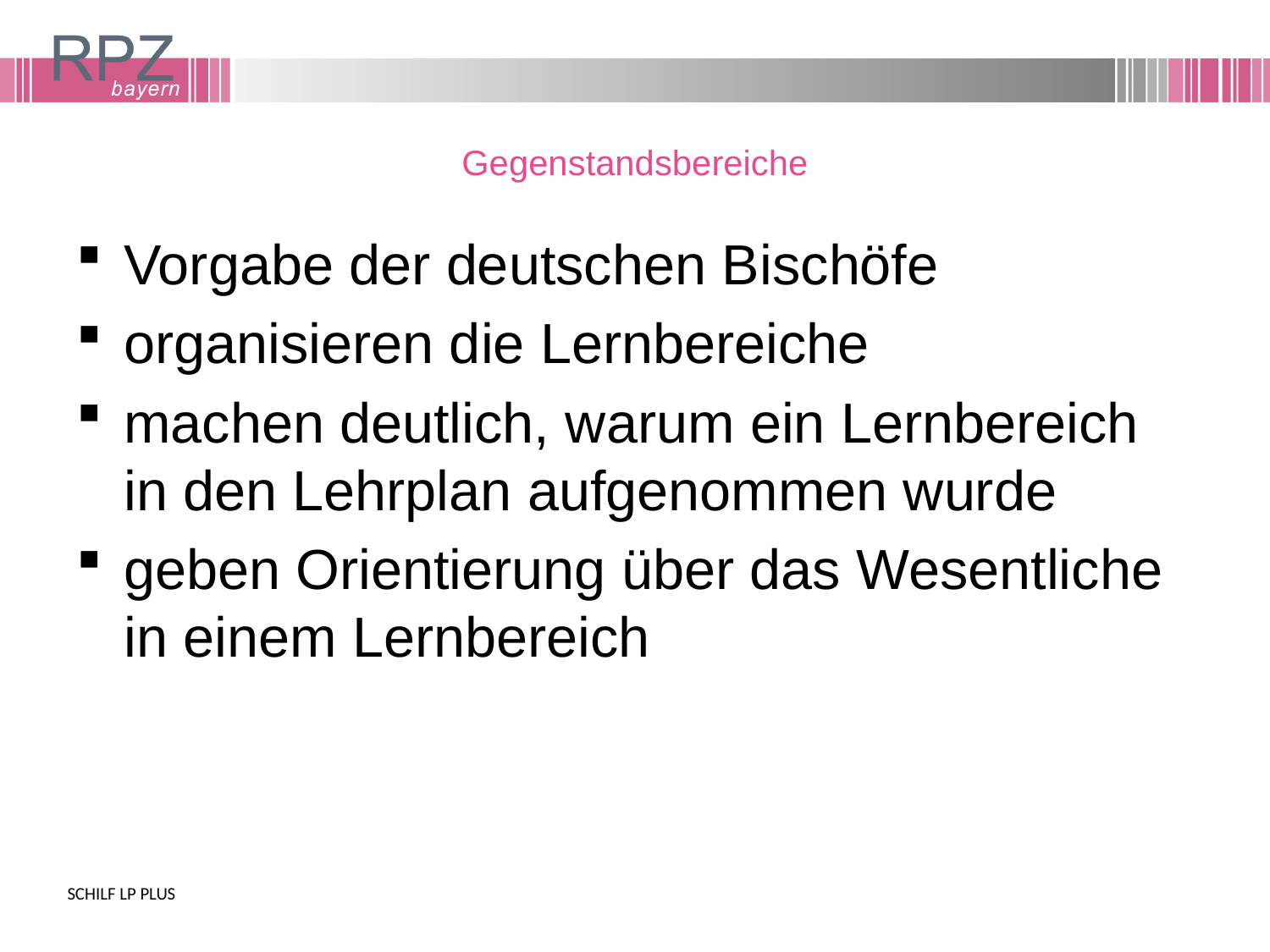

# Gegenstandsbereiche
Vorgabe der deutschen Bischöfe
organisieren die Lernbereiche
machen deutlich, warum ein Lernbereich in den Lehrplan aufgenommen wurde
geben Orientierung über das Wesentliche in einem Lernbereich